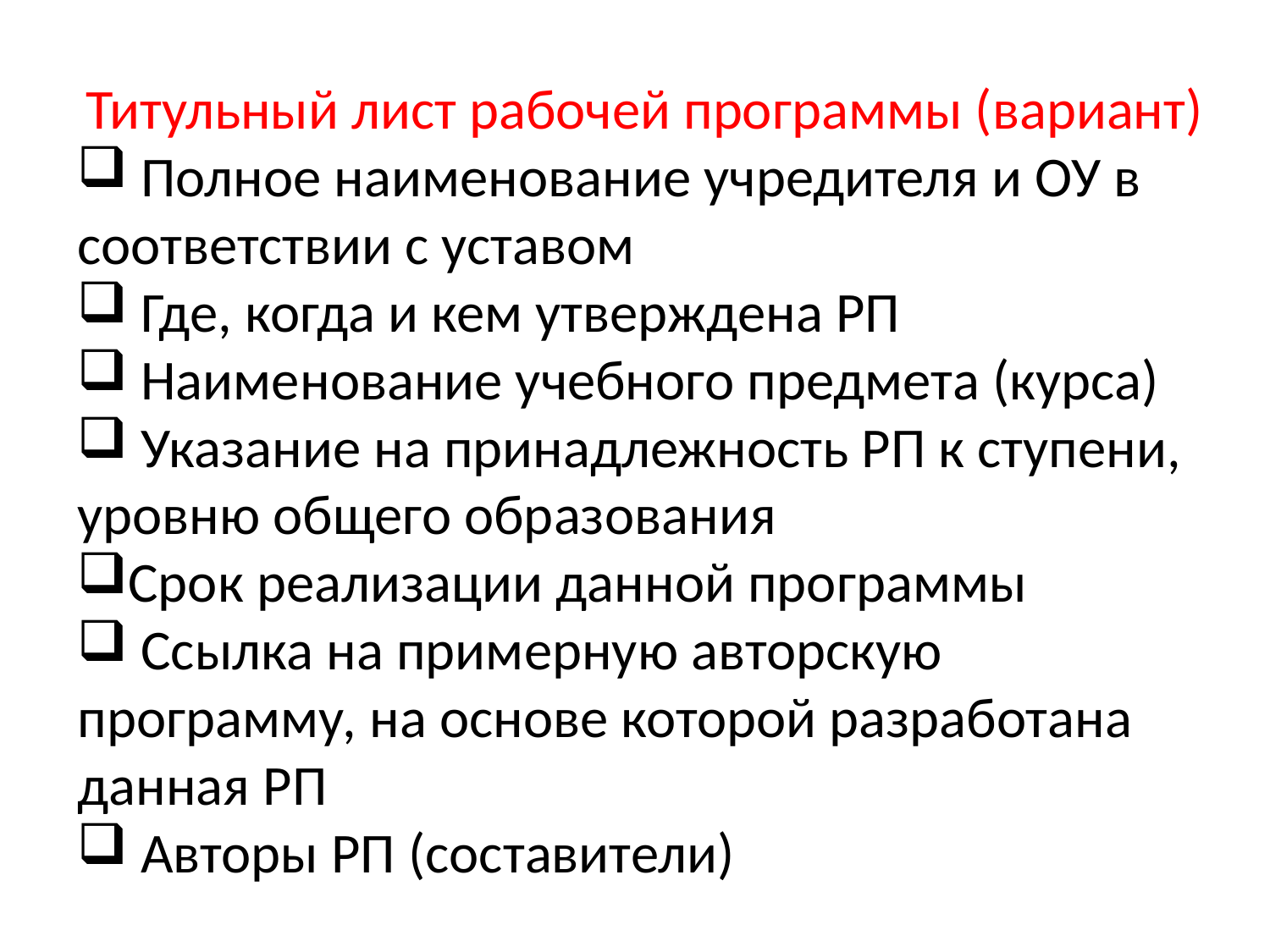

Титульный лист рабочей программы (вариант)
 Полное наименование учредителя и ОУ в соответствии с уставом
 Где, когда и кем утверждена РП
 Наименование учебного предмета (курса)
 Указание на принадлежность РП к ступени, уровню общего образования
Срок реализации данной программы
 Ссылка на примерную авторскую программу, на основе которой разработана данная РП
 Авторы РП (составители)